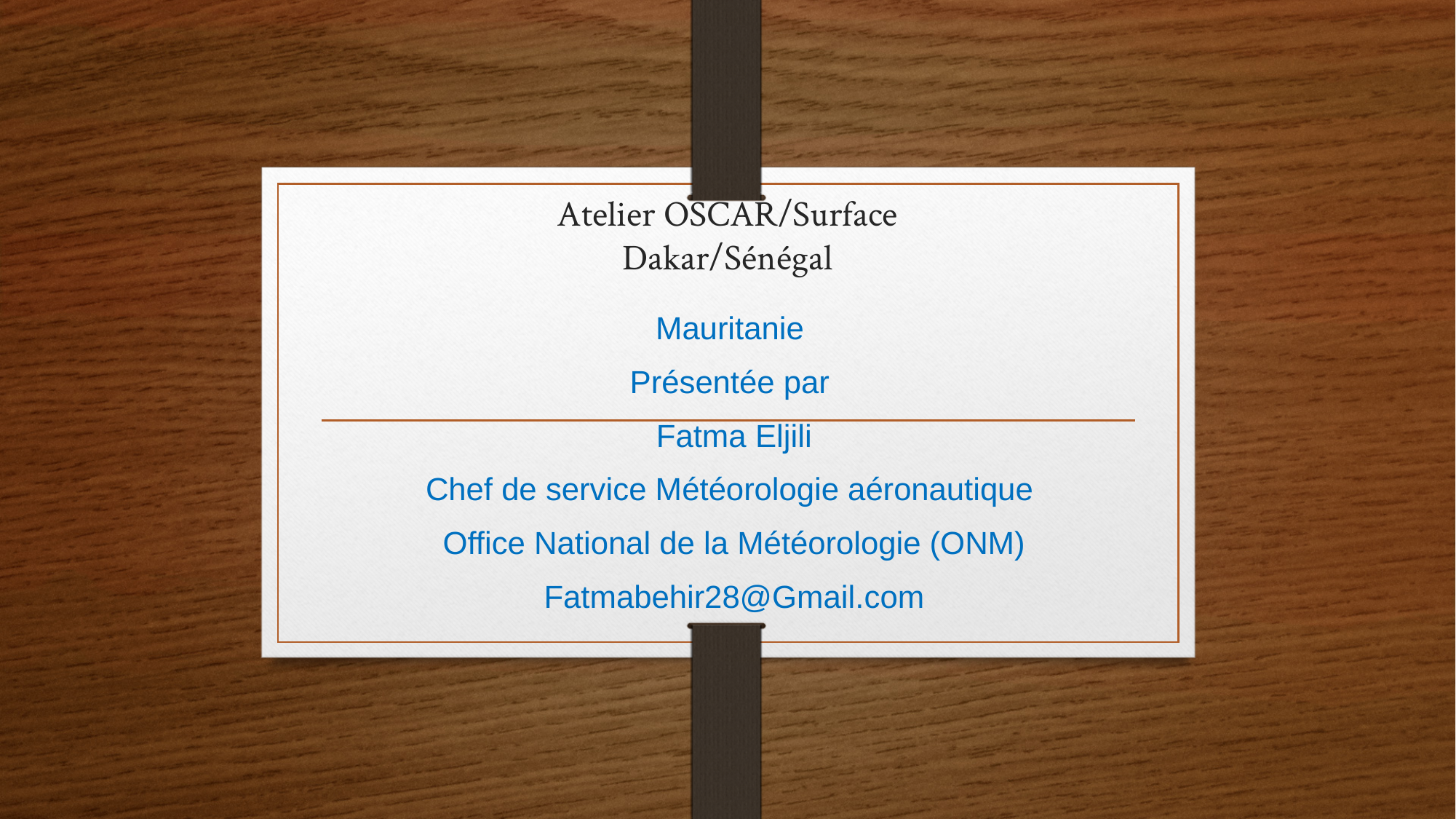

# Atelier OSCAR/Surface Dakar/Sénégal
Mauritanie
Présentée par
Fatma Eljili
Chef de service Météorologie aéronautique
Office National de la Météorologie (ONM)
Fatmabehir28@Gmail.com